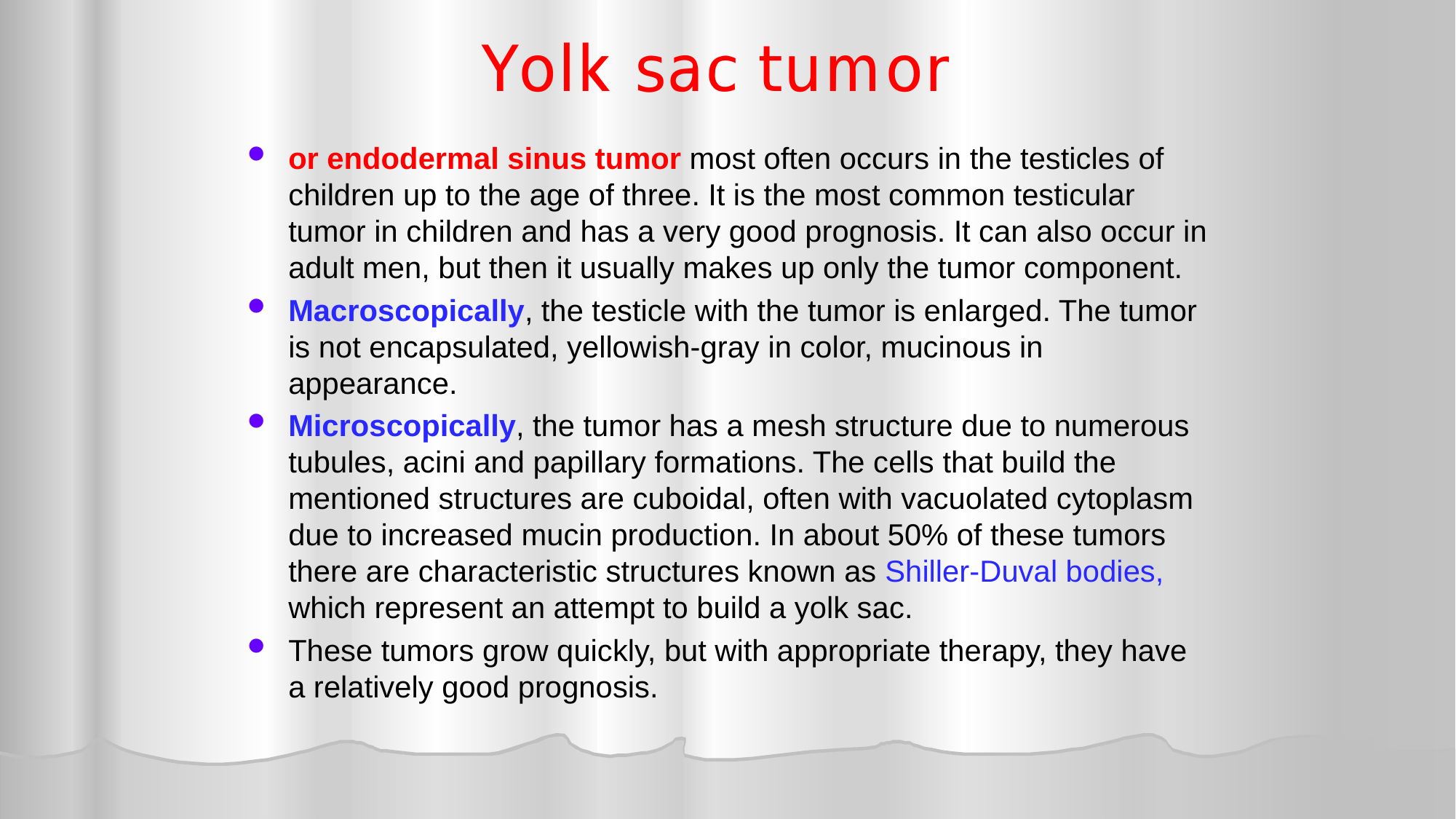

# Yolk sac tumor
or endodermal sinus tumor most often occurs in the testicles of children up to the age of three. It is the most common testicular tumor in children and has a very good prognosis. It can also occur in adult men, but then it usually makes up only the tumor component.
Macroscopically, the testicle with the tumor is enlarged. The tumor is not encapsulated, yellowish-gray in color, mucinous in appearance.
Microscopically, the tumor has a mesh structure due to numerous tubules, acini and papillary formations. The cells that build the mentioned structures are cuboidal, often with vacuolated cytoplasm due to increased mucin production. In about 50% of these tumors there are characteristic structures known as Shiller-Duval bodies, which represent an attempt to build a yolk sac.
These tumors grow quickly, but with appropriate therapy, they have a relatively good prognosis.